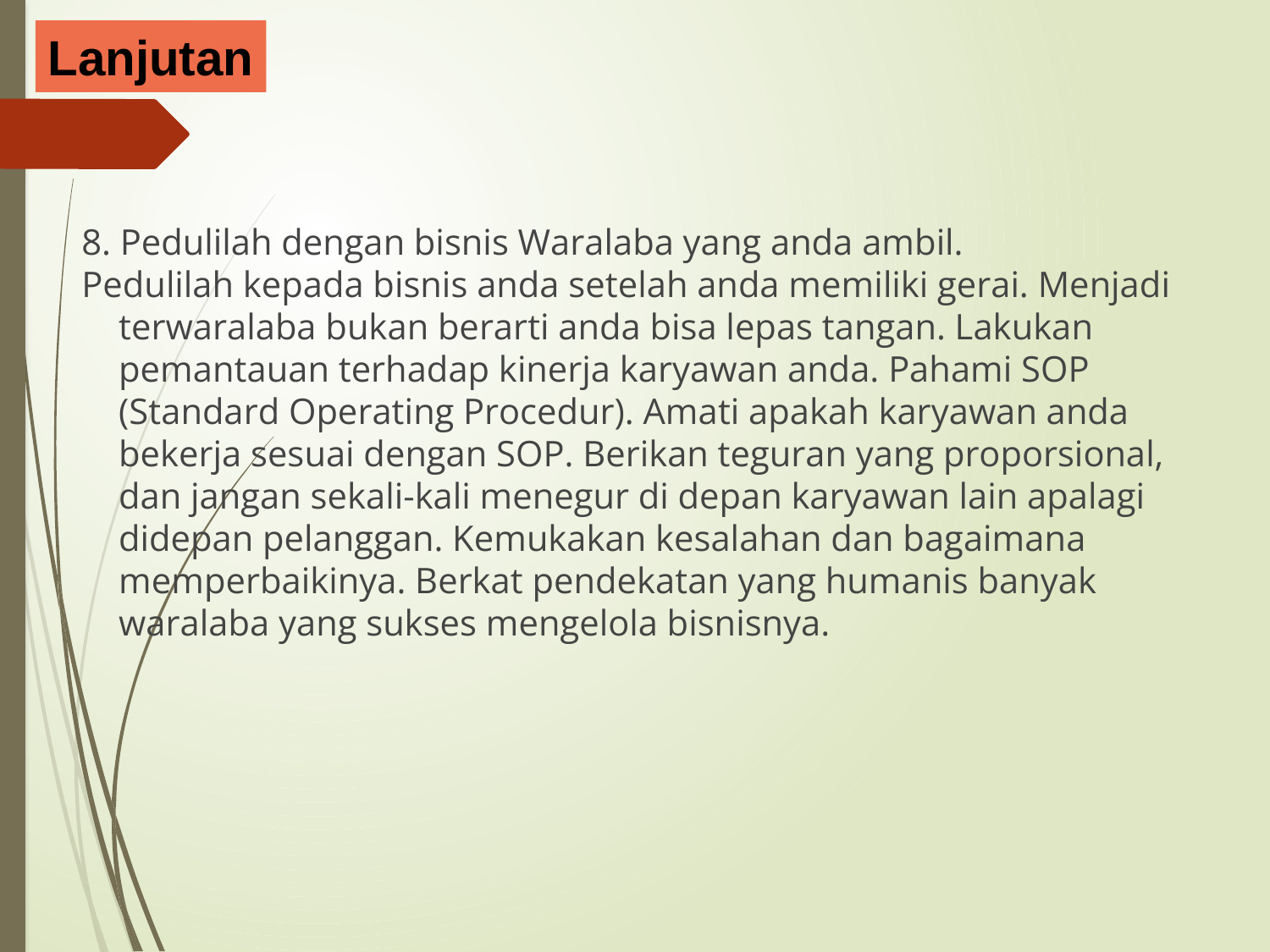

Lanjutan
8. Pedulilah dengan bisnis Waralaba yang anda ambil.
Pedulilah kepada bisnis anda setelah anda memiliki gerai. Menjadi terwaralaba bukan berarti anda bisa lepas tangan. Lakukan pemantauan terhadap kinerja karyawan anda. Pahami SOP (Standard Operating Procedur). Amati apakah karyawan anda bekerja sesuai dengan SOP. Berikan teguran yang proporsional, dan jangan sekali-kali menegur di depan karyawan lain apalagi didepan pelanggan. Kemukakan kesalahan dan bagaimana memperbaikinya. Berkat pendekatan yang humanis banyak waralaba yang sukses mengelola bisnisnya.